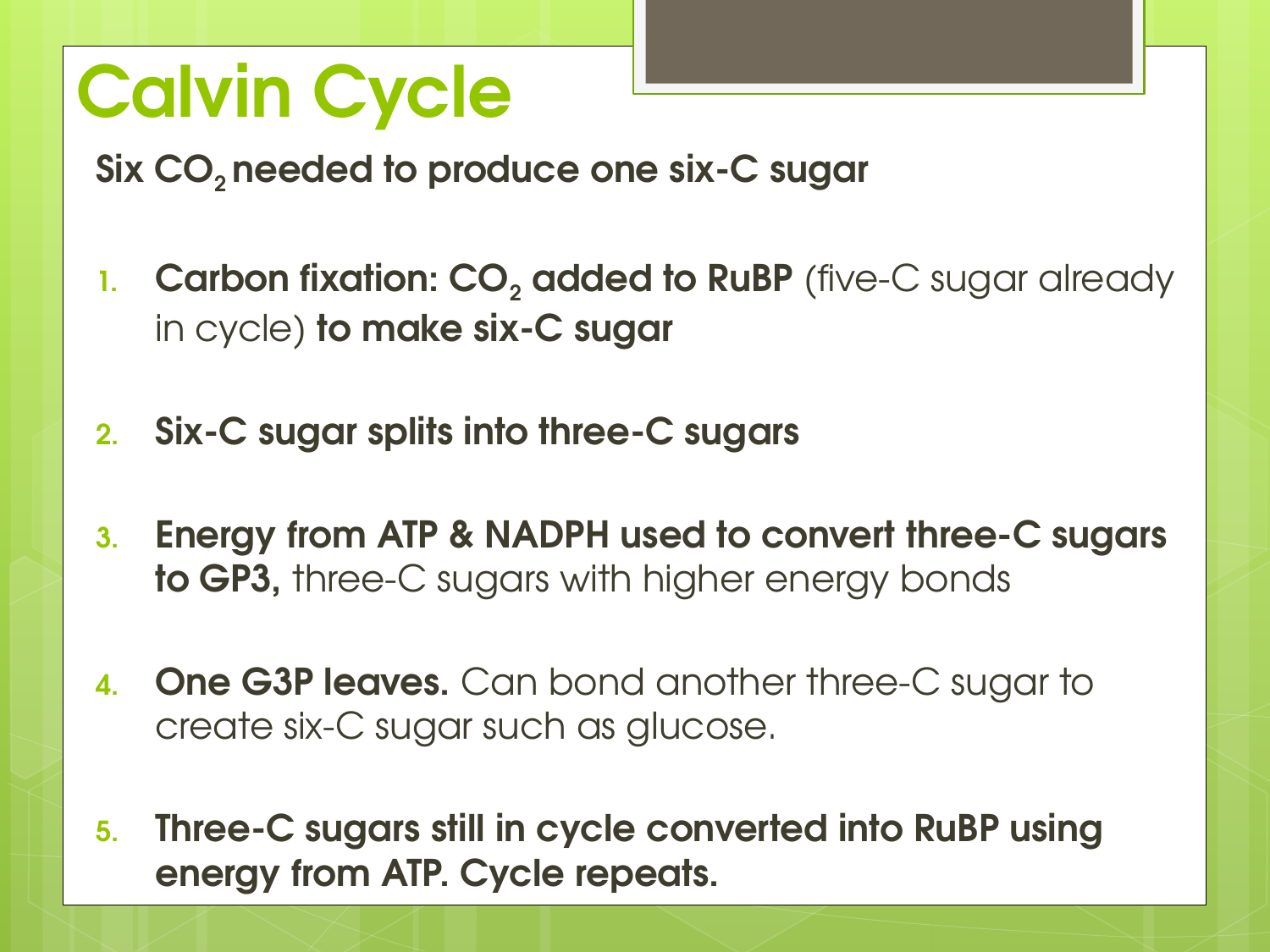

# Calvin Cycle
Six CO2 needed to produce one six-C sugar

Carbon fixation: CO2 added to RuBP (five-C sugar already in cycle) to make six-C sugar

Six-C sugar splits into three-C sugars

Energy from ATP & NADPH used to convert three-C sugars to GP3, three-C sugars with higher energy bonds

One G3P leaves. Can bond another three-C sugar to create six-C sugar such as glucose.

Three-C sugars still in cycle converted into RuBP using energy from ATP. Cycle repeats.